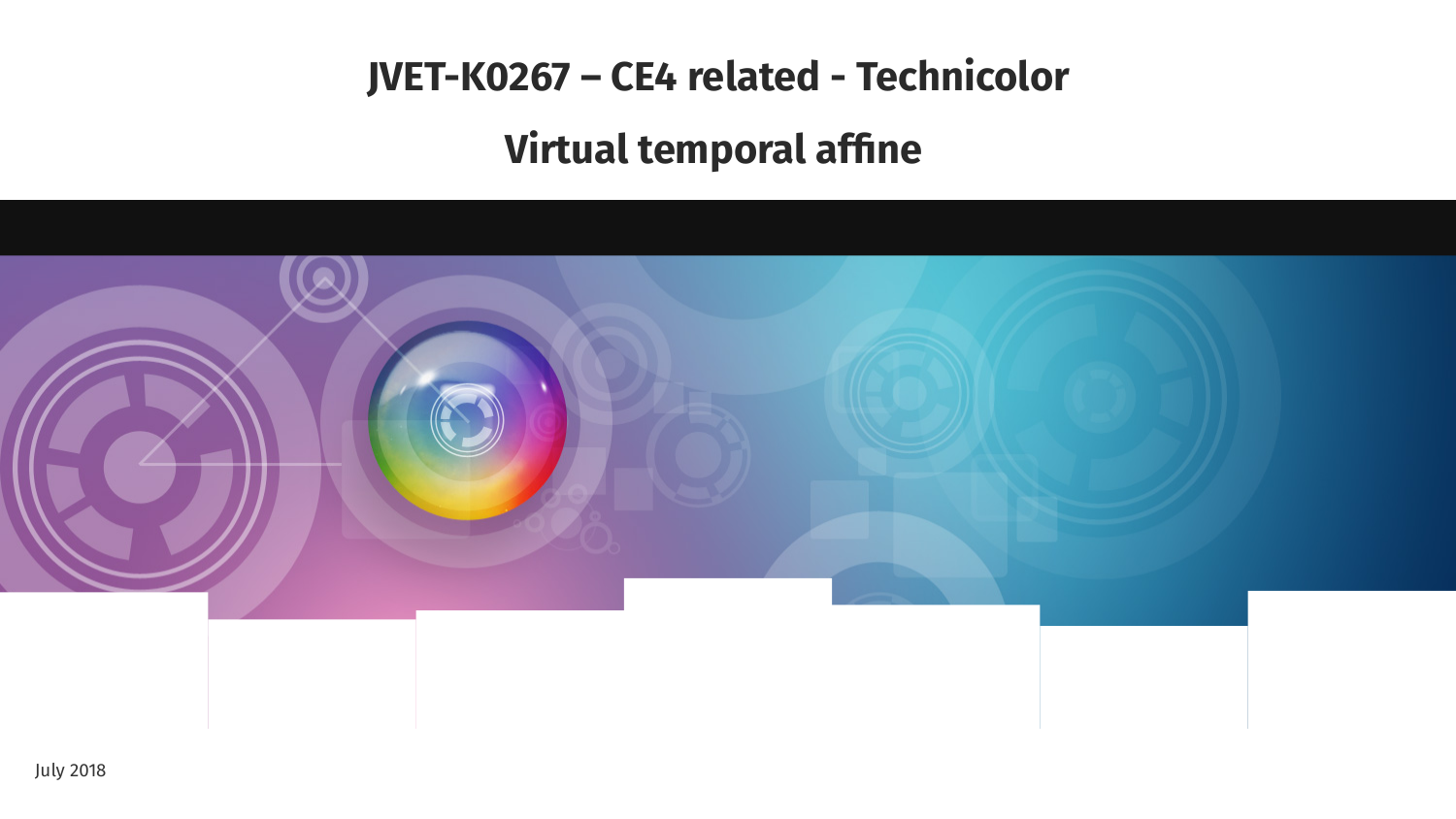

# JVET-K0267 – CE4 related - Technicolor Virtual temporal affine
July 2018